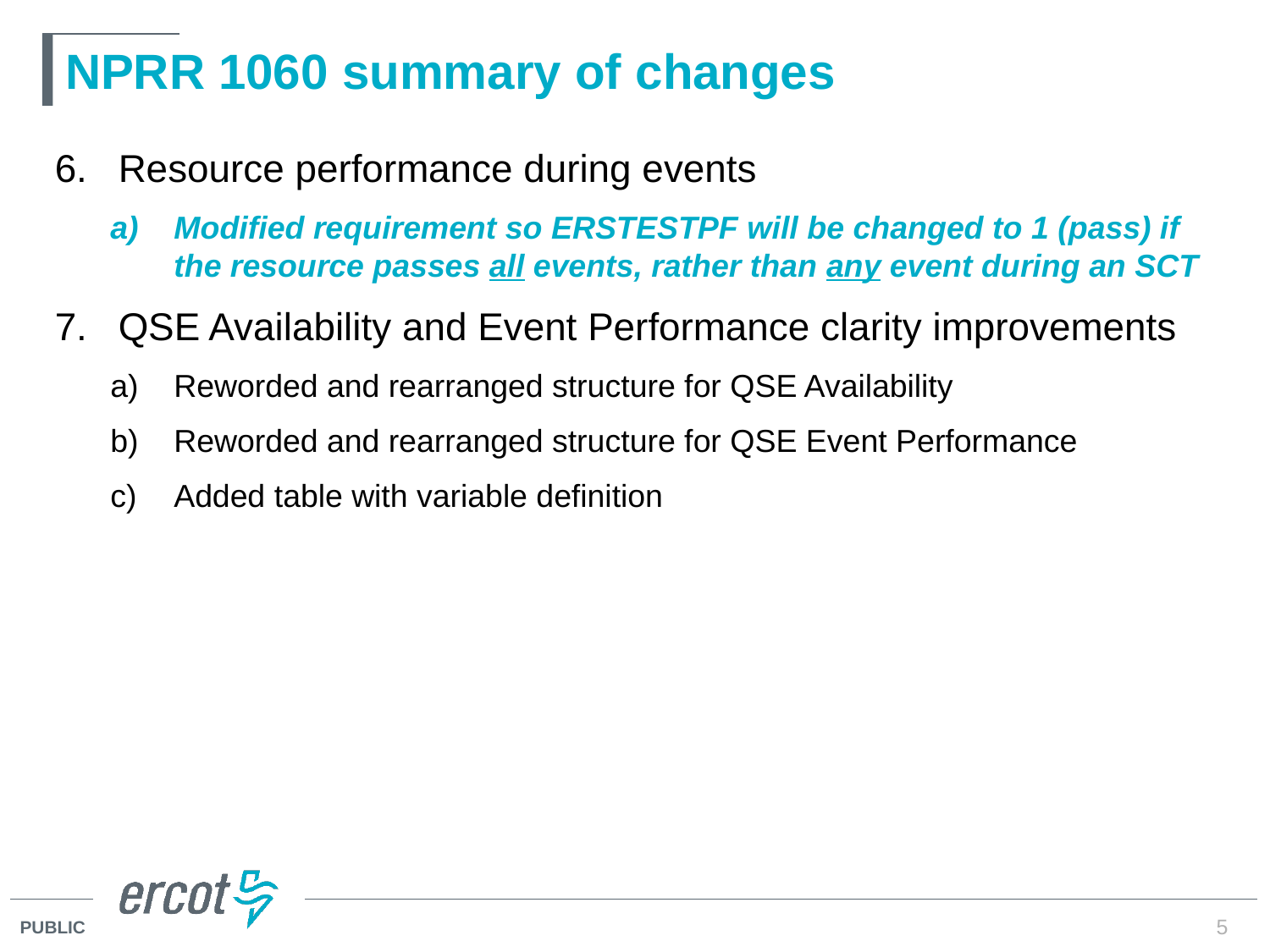

# NPRR 1060 summary of changes
Resource performance during events
Modified requirement so ERSTESTPF will be changed to 1 (pass) if the resource passes all events, rather than any event during an SCT
QSE Availability and Event Performance clarity improvements
Reworded and rearranged structure for QSE Availability
Reworded and rearranged structure for QSE Event Performance
Added table with variable definition
5